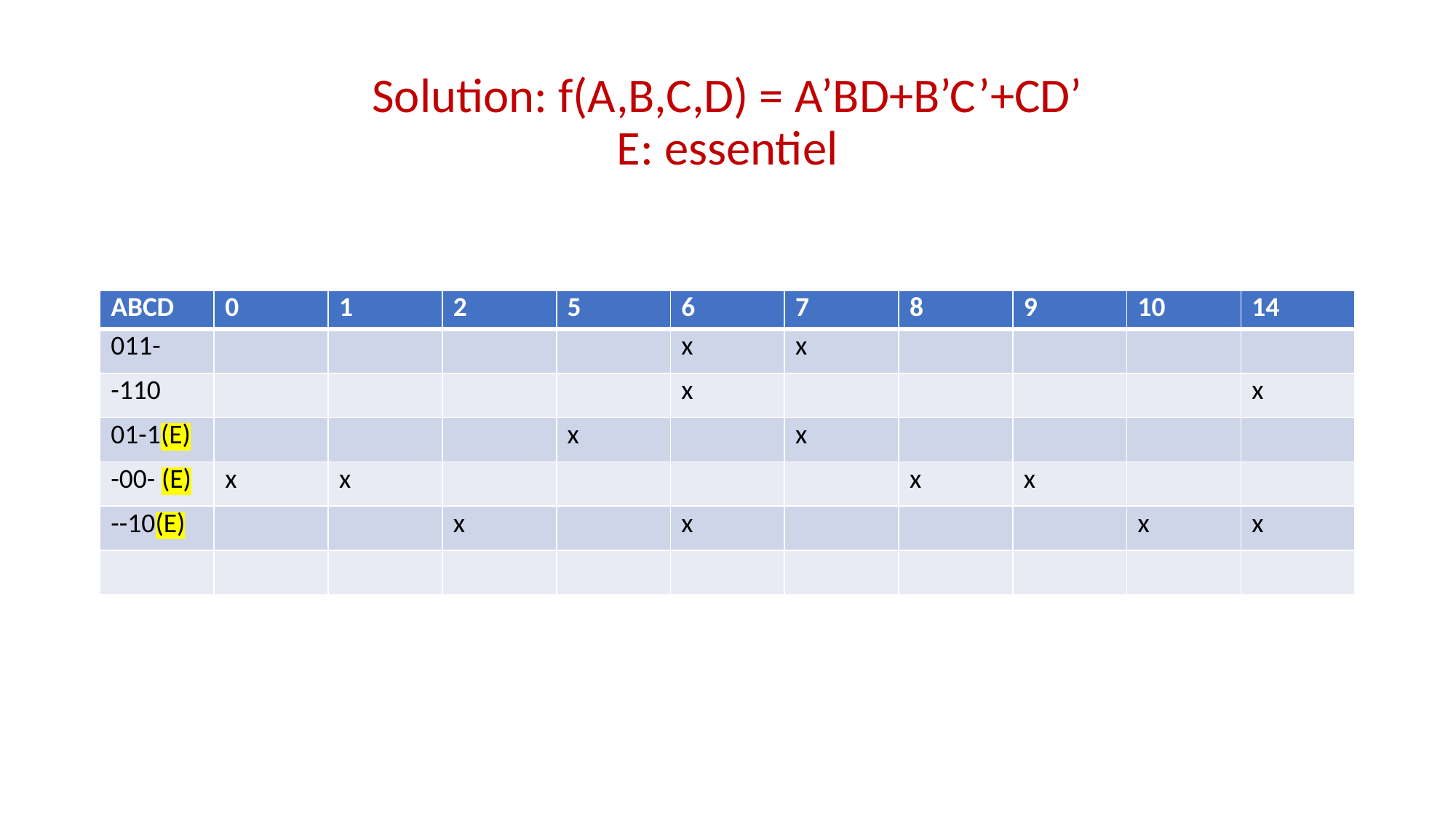

# Solution: f(A,B,C,D) = A’BD+B’C’+CD’ E: essentiel
| ABCD | 0 | 1 | 2 | 5 | 6 | 7 | 8 | 9 | 10 | 14 |
| --- | --- | --- | --- | --- | --- | --- | --- | --- | --- | --- |
| 011- |  |  |  |  | x | x |  |  |  |  |
| -110 |  |  |  |  | x |  |  |  |  | x |
| 01-1(E) |  |  |  | x |  | x |  |  |  |  |
| -00- (E) | x | x |  |  |  |  | x | x |  |  |
| --10(E) |  |  | x |  | x |  |  |  | x | x |
|  |  |  |  |  |  |  |  |  |  |  |